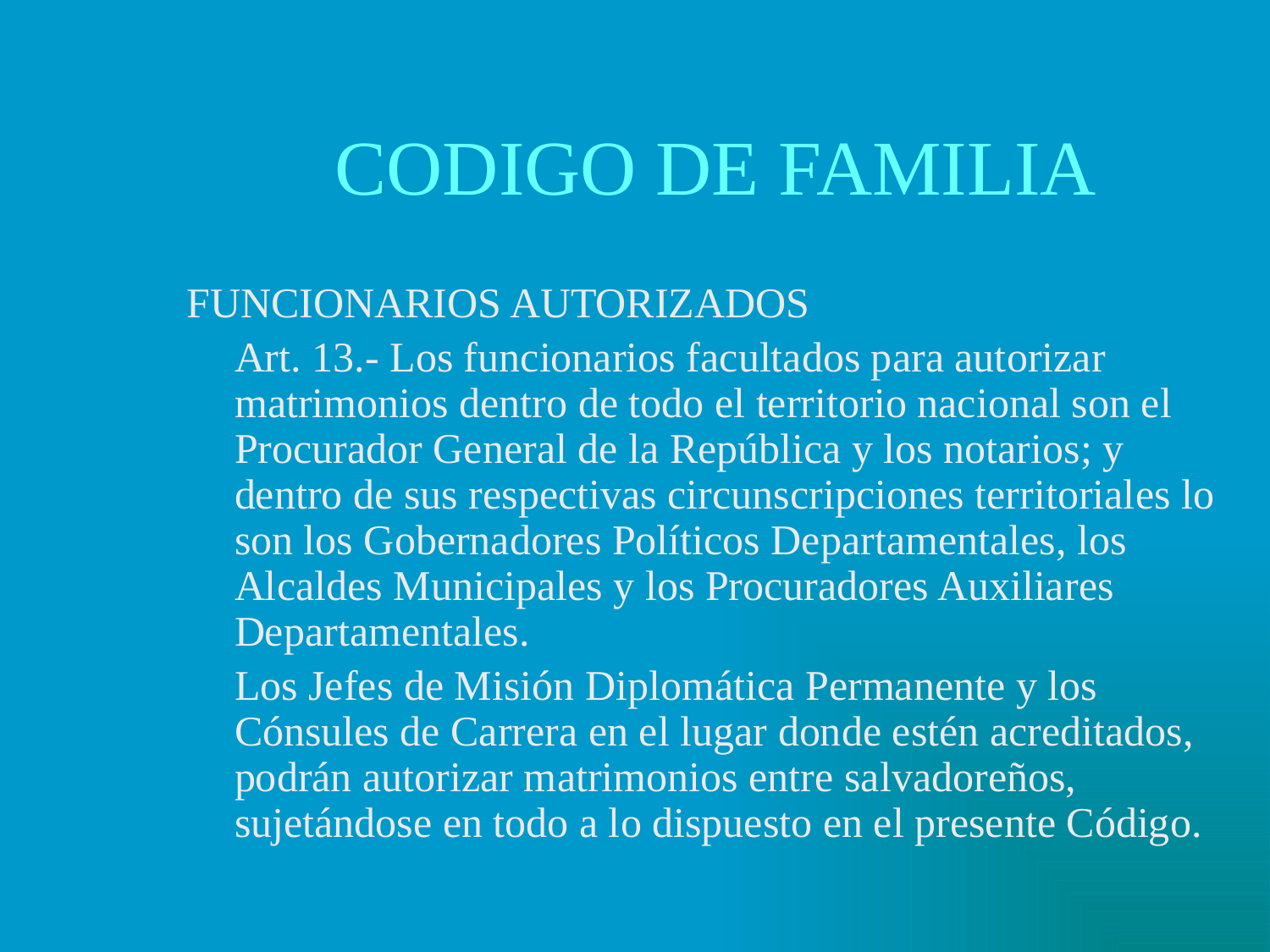

# CODIGO DE FAMILIA
FUNCIONARIOS AUTORIZADOS
	Art. 13.- Los funcionarios facultados para autorizar matrimonios dentro de todo el territorio nacional son el Procurador General de la República y los notarios; y dentro de sus respectivas circunscripciones territoriales lo son los Gobernadores Políticos Departamentales, los Alcaldes Municipales y los Procuradores Auxiliares Departamentales.
	Los Jefes de Misión Diplomática Permanente y los Cónsules de Carrera en el lugar donde estén acreditados, podrán autorizar matrimonios entre salvadoreños, sujetándose en todo a lo dispuesto en el presente Código.